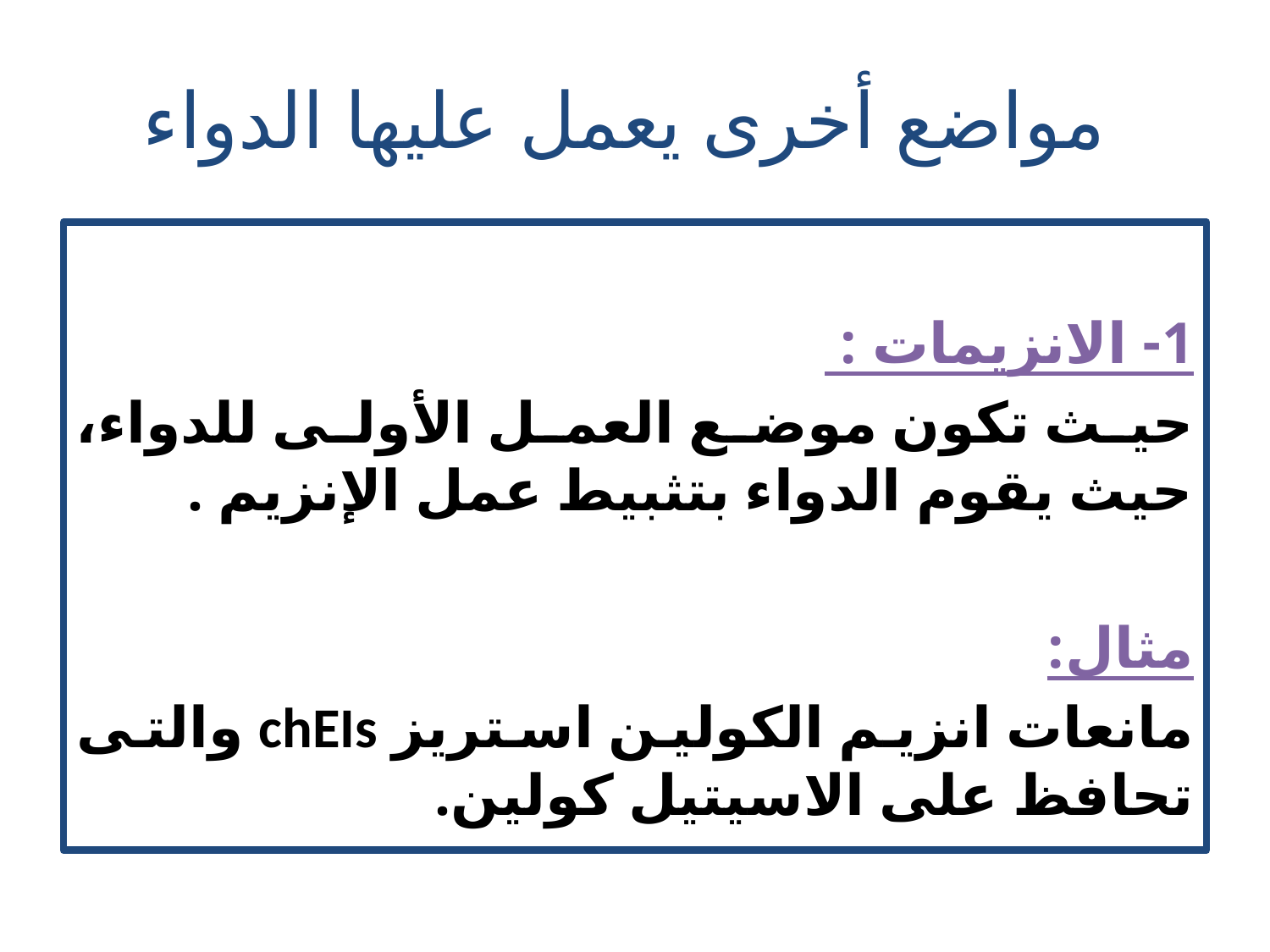

# مواضع أخرى يعمل عليها الدواء

1- الانزيمات :
حيث تكون موضع العمل الأولى للدواء، حيث يقوم الدواء بتثبيط عمل الإنزيم .

مثال:
مانعات انزيم الكولين استريز chEIs والتى تحافظ على الاسيتيل كولين.